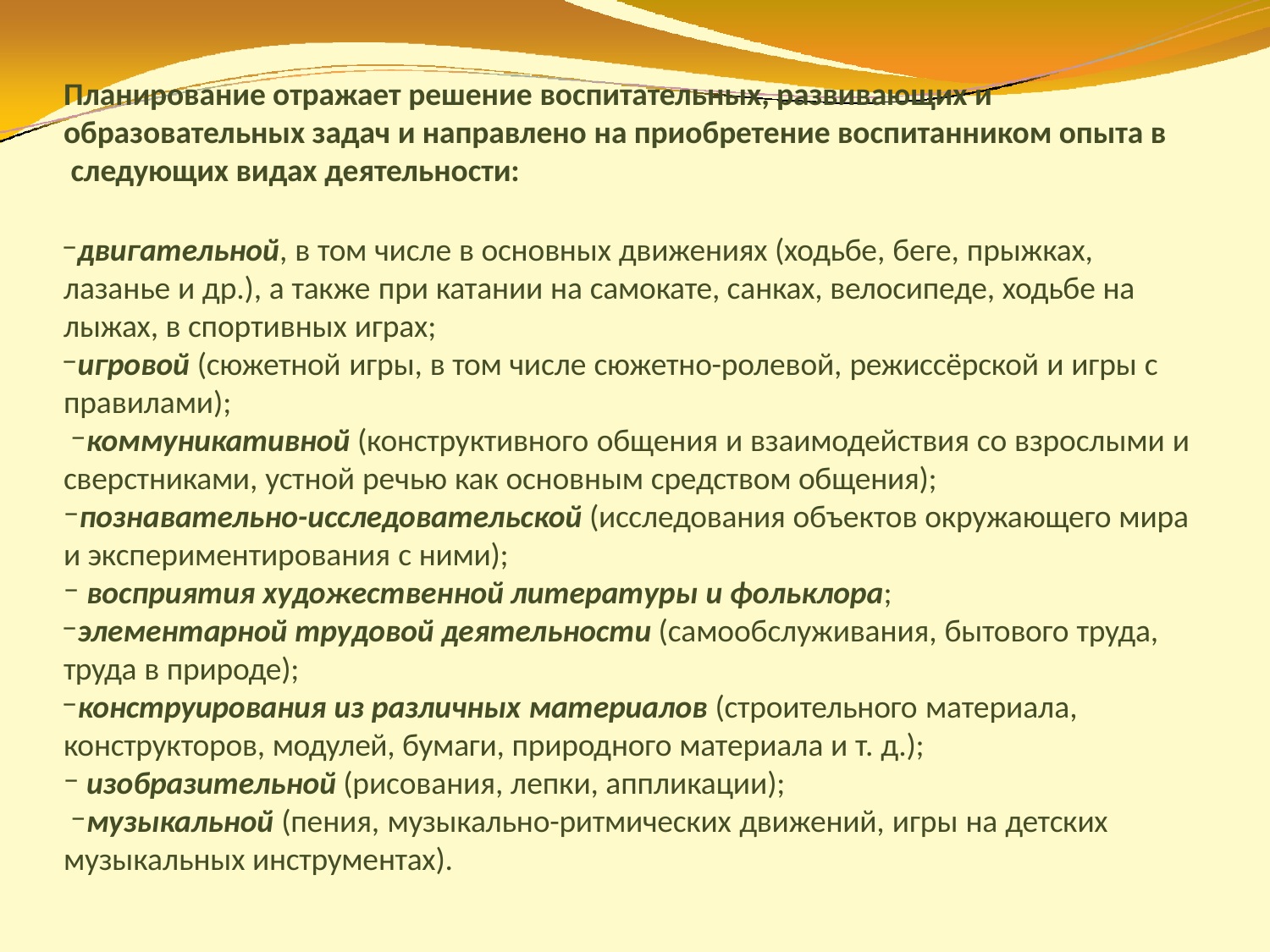

Планирование отражает решение воспитательных, развивающих и  образовательных задач и направлено на приобретение воспитанником опыта в  следующих видах деятельности:

двигательной, в том числе в основных движениях (ходьбе, беге, прыжках,  лазанье и др.), а также при катании на самокате, санках, велосипеде, ходьбе на  лыжах, в спортивных играх;
игровой (сюжетной игры, в том числе сюжетно-ролевой, режиссёрской и игры с  правилами);
коммуникативной (конструктивного общения и взаимодействия со взрослыми и  сверстниками, устной речью как основным средством общения);
познавательно-исследовательской (исследования объектов окружающего мира  и экспериментирования с ними);
восприятия художественной литературы и фольклора;
элементарной трудовой деятельности (самообслуживания, бытового труда,  труда в природе);
конструирования из различных материалов (строительного материала,  конструкторов, модулей, бумаги, природного материала и т. д.);
изобразительной (рисования, лепки, аппликации);
музыкальной (пения, музыкально-ритмических движений, игры на детских  музыкальных инструментах).